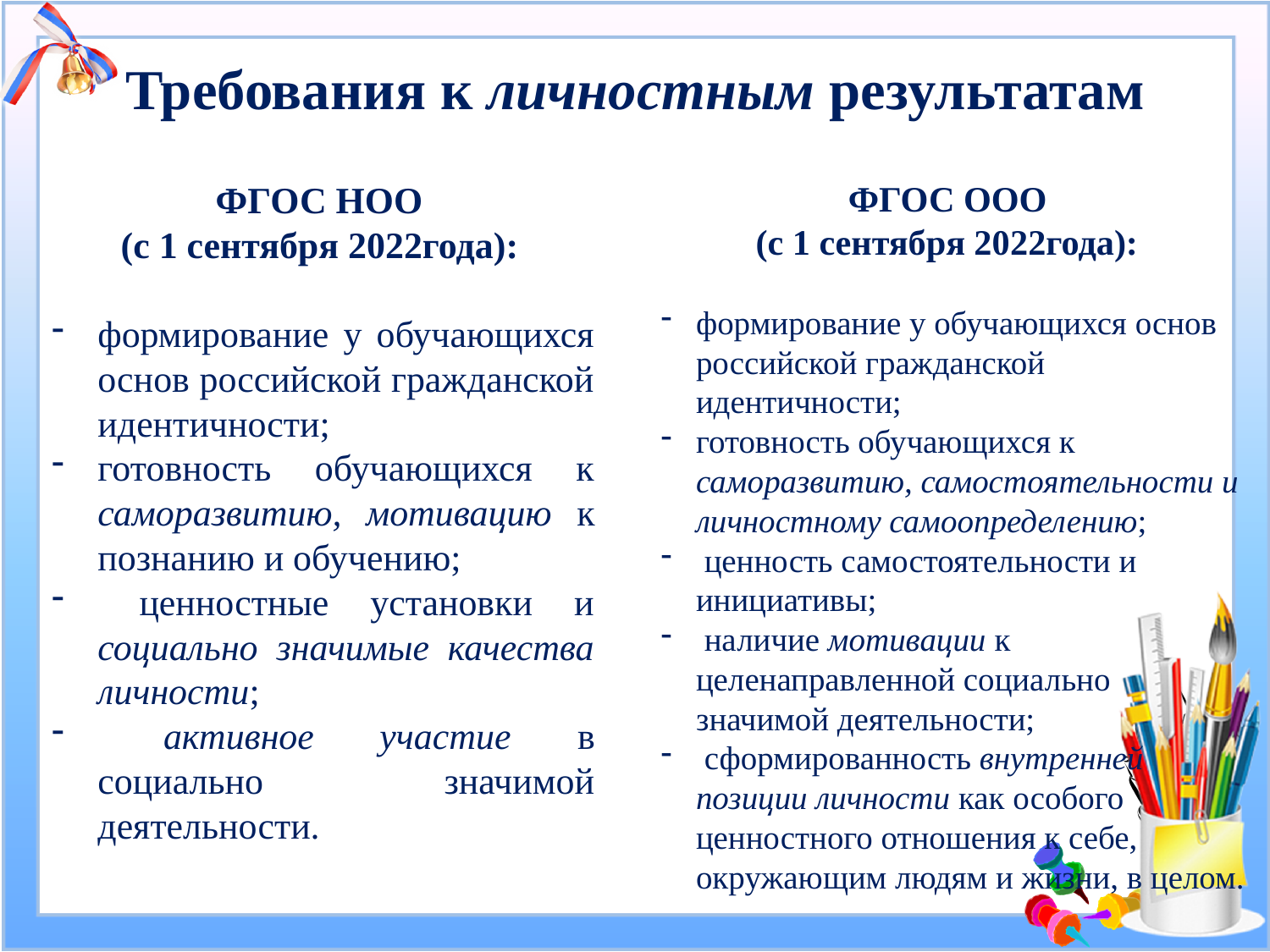

# Требования к личностным результатам
 ФГОС НОО
(с 1 сентября 2022года):

формирование у обучающихся основ российской гражданской идентичности;
готовность обучающихся к саморазвитию, мотивацию к познанию и обучению;
 ценностные установки и социально значимые качества личности;
 активное участие в социально значимой деятельности.

 ФГОС ООО
(с 1 сентября 2022года):

формирование у обучающихся основ российской гражданской идентичности;
готовность обучающихся к саморазвитию, самостоятельности и личностному самоопределению;
 ценность самостоятельности и инициативы;
 наличие мотивации к целенаправленной социально значимой деятельности;
 сформированность внутренней позиции личности как особого ценностного отношения к себе, окружающим людям и жизни, в целом.